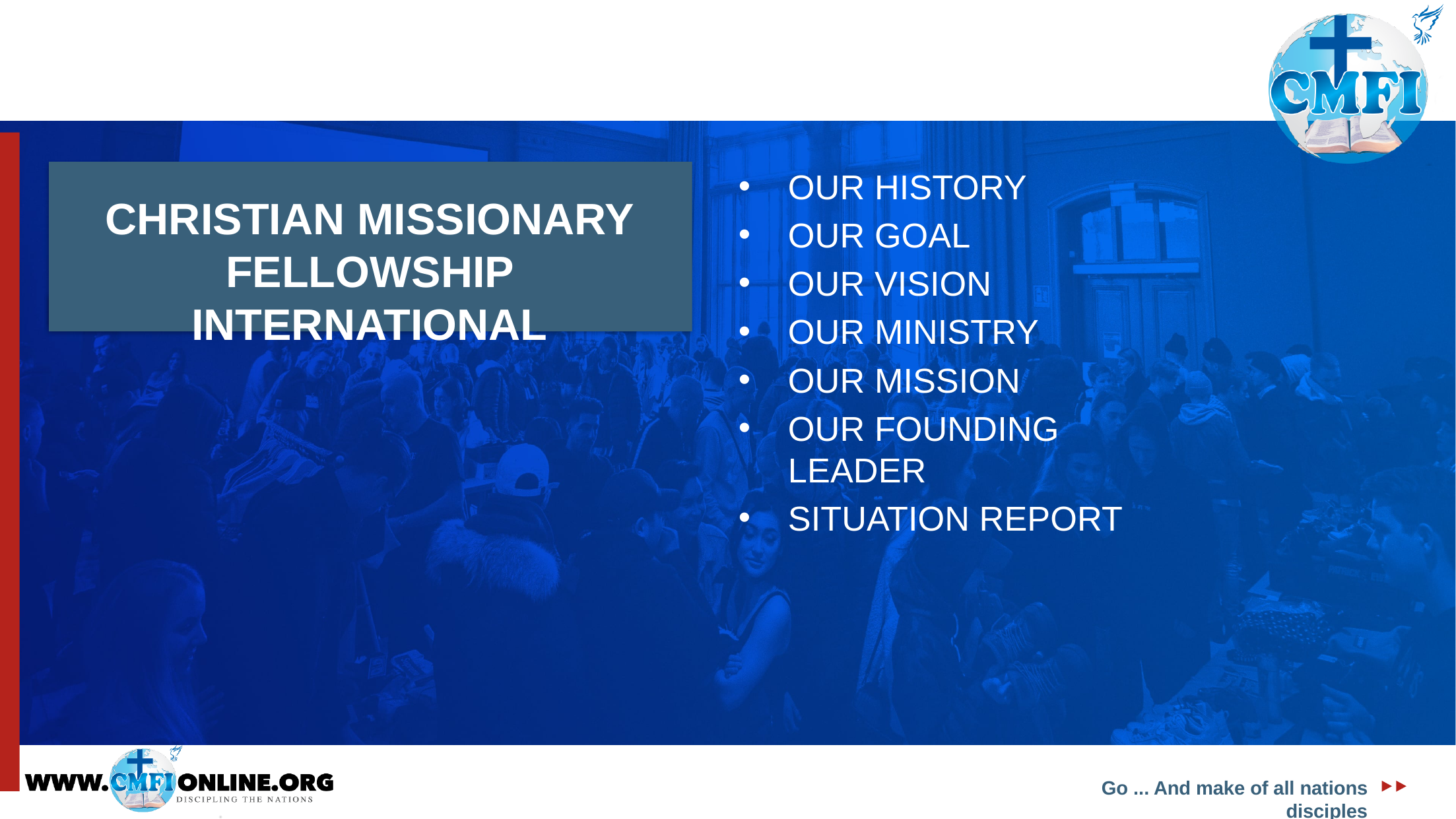

OUR HISTORY
OUR GOAL
OUR VISION
OUR MINISTRY
OUR MISSION
OUR FOUNDING LEADER
SITUATION REPORT
CHRISTIAN MISSIONARY FELLOWSHIP INTERNATIONAL